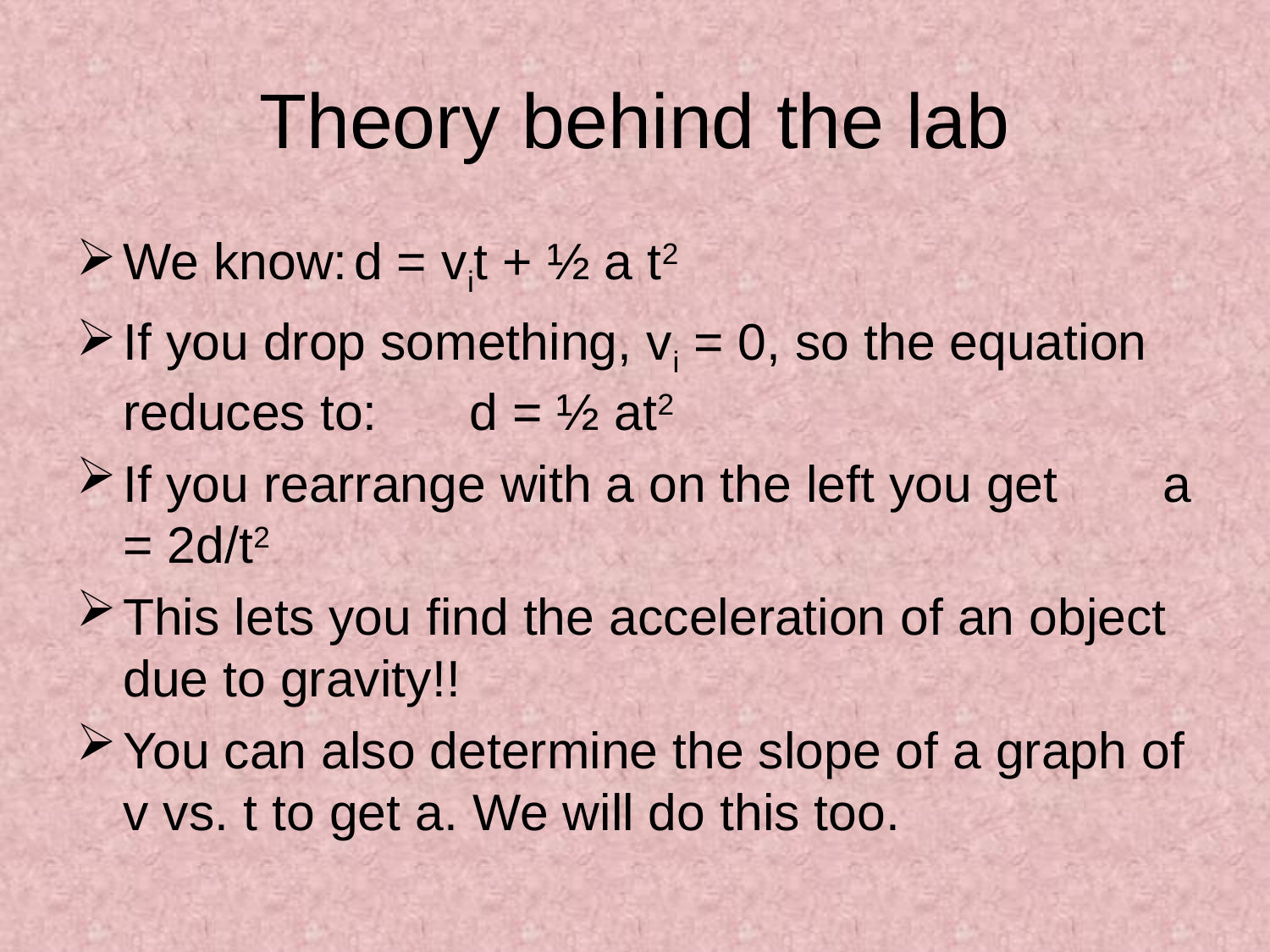

# Theory behind the lab
We know:	d = vit + ½ a t2
If you drop something, vi = 0, so the equation reduces to:	d = ½ at2
If you rearrange with a on the left you get				a = 2d/t2
This lets you find the acceleration of an object due to gravity!!
You can also determine the slope of a graph of v vs. t to get a. We will do this too.